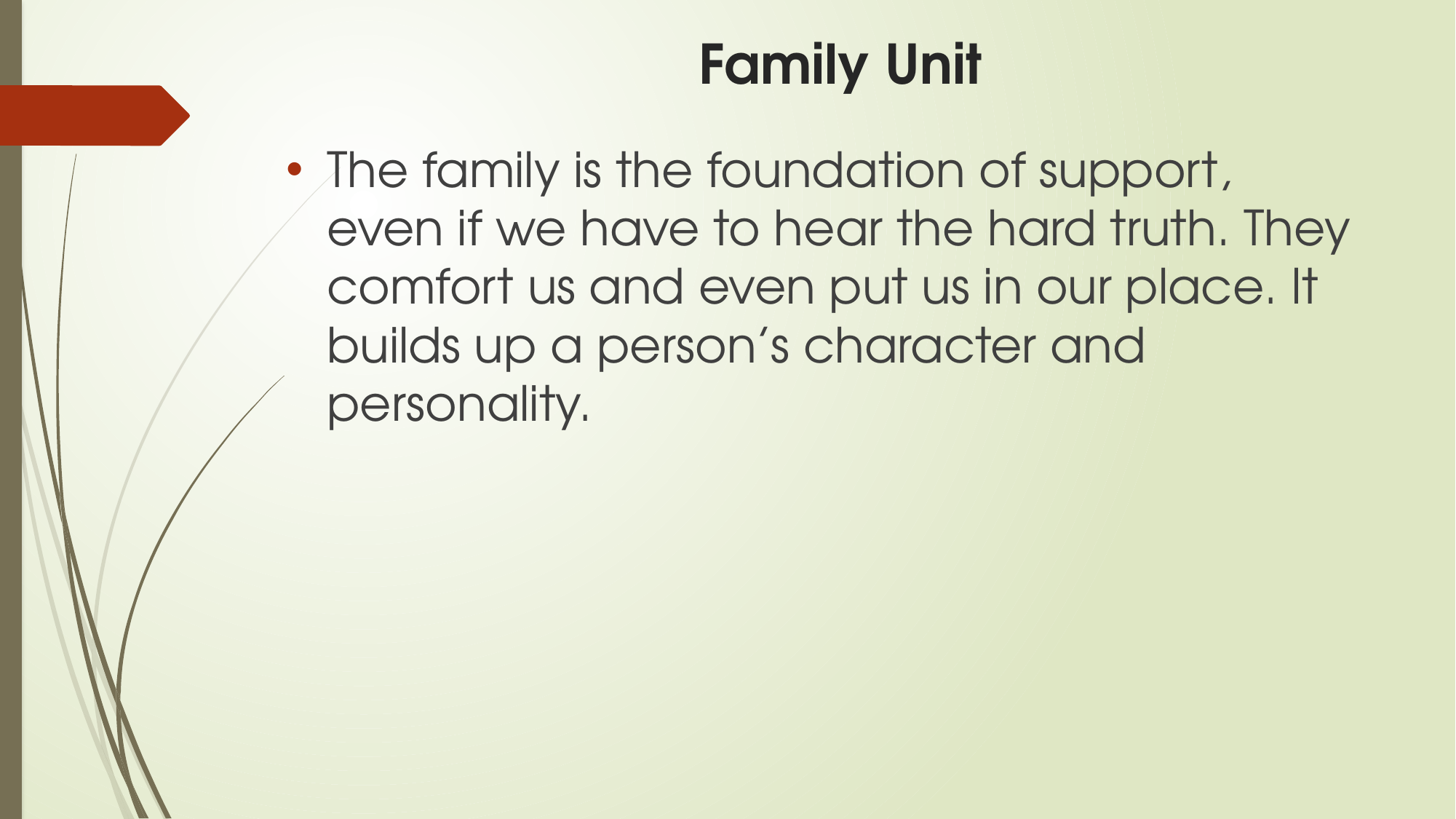

# Family Unit
The family is the foundation of support, even if we have to hear the hard truth. They comfort us and even put us in our place. It builds up a person’s character and personality.